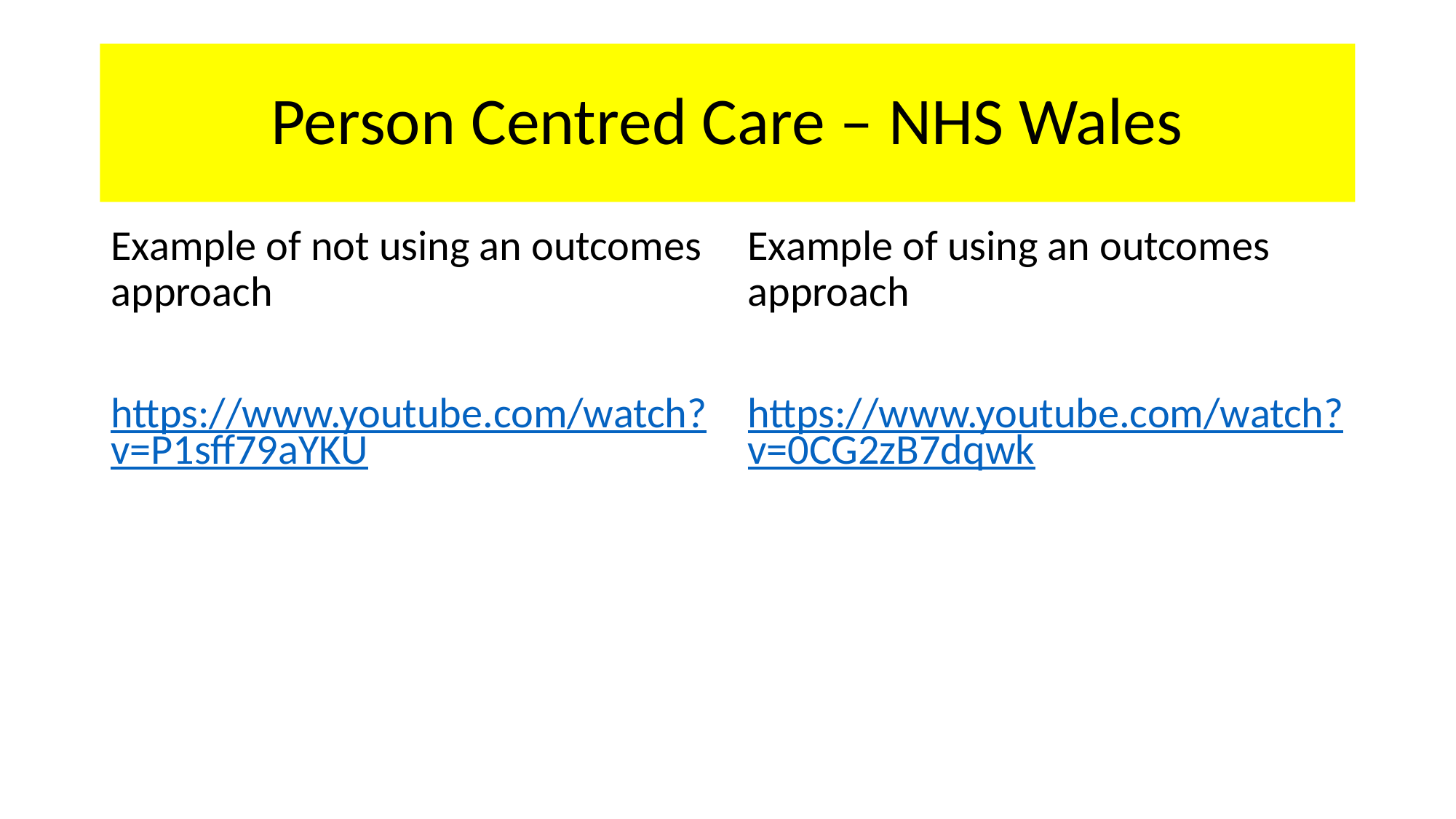

# Person Centred Care – NHS Wales
Example of not using an outcomes approach

https://www.youtube.com/watch?v=P1sff79aYKU

Example of using an outcomes approach

https://www.youtube.com/watch?v=0CG2zB7dqwk